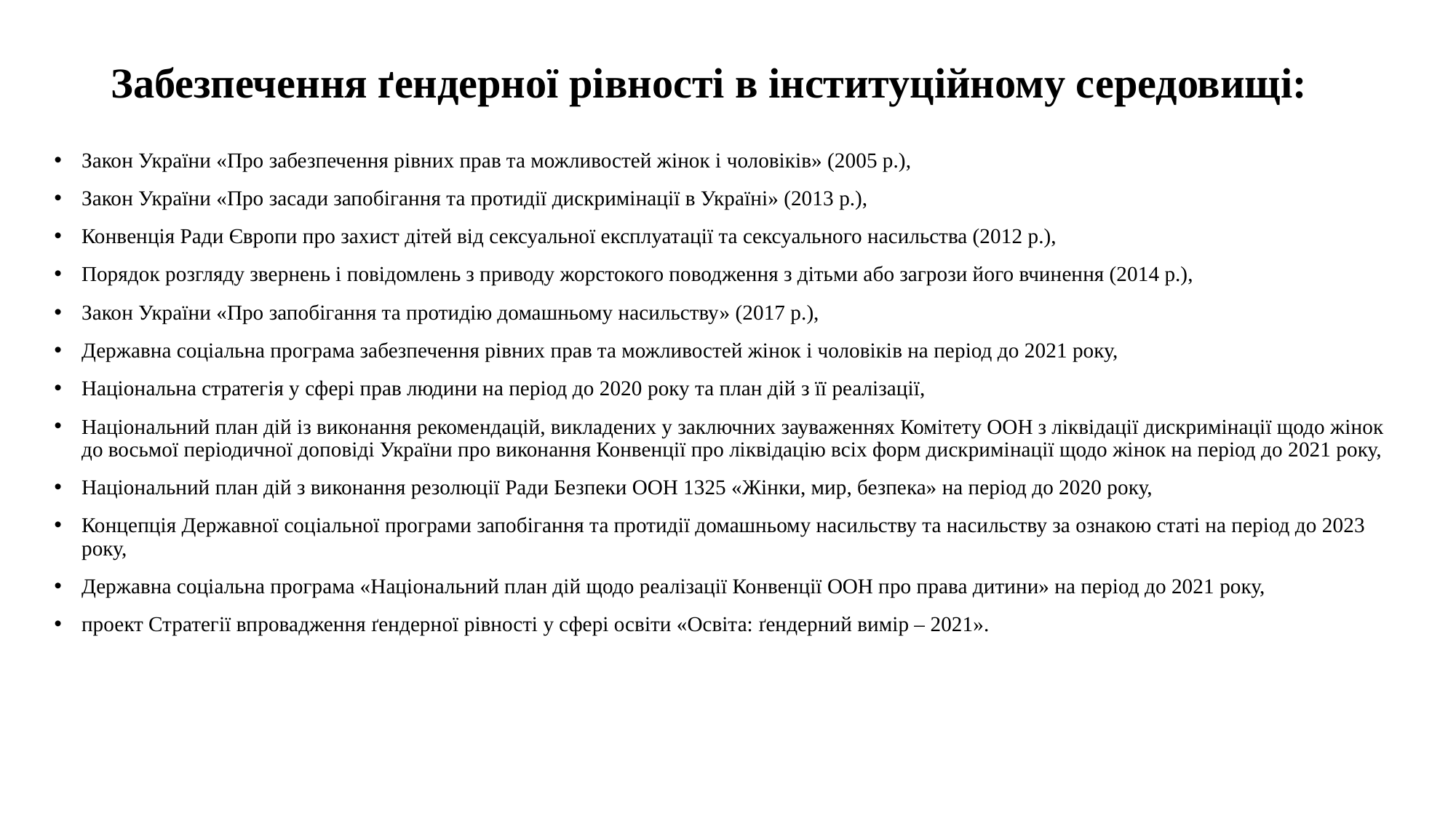

# Забезпечення ґендерної рівності в інституційному середовищі:
Закон України «Про забезпечення рівних прав та можливостей жінок і чоловіків» (2005 р.),
Закон України «Про засади запобігання та протидії дискримінації в Україні» (2013 р.),
Конвенція Ради Європи про захист дітей від сексуальної експлуатації та сексуального насильства (2012 р.),
Порядок розгляду звернень і повідомлень з приводу жорстокого поводження з дітьми або загрози його вчинення (2014 р.),
Закон України «Про запобігання та протидію домашньому насильству» (2017 р.),
Державна соціальна програма забезпечення рівних прав та можливостей жінок і чоловіків на період до 2021 року,
Національна стратегія у сфері прав людини на період до 2020 року та план дій з її реалізації,
Національний план дій із виконання рекомендацій, викладених у заключних зауваженнях Комітету ООН з ліквідації дискримінації щодо жінок до восьмої періодичної доповіді України про виконання Конвенції про ліквідацію всіх форм дискримінації щодо жінок на період до 2021 року,
Національний план дій з виконання резолюції Ради Безпеки ООН 1325 «Жінки, мир, безпека» на період до 2020 року,
Концепція Державної соціальної програми запобігання та протидії домашньому насильству та насильству за ознакою статі на період до 2023 року,
Державна соціальна програма «Національний план дій щодо реалізації Конвенції ООН про права дитини» на період до 2021 року,
проект Стратегії впровадження ґендерної рівності у сфері освіти «Освіта: ґендерний вимір – 2021».